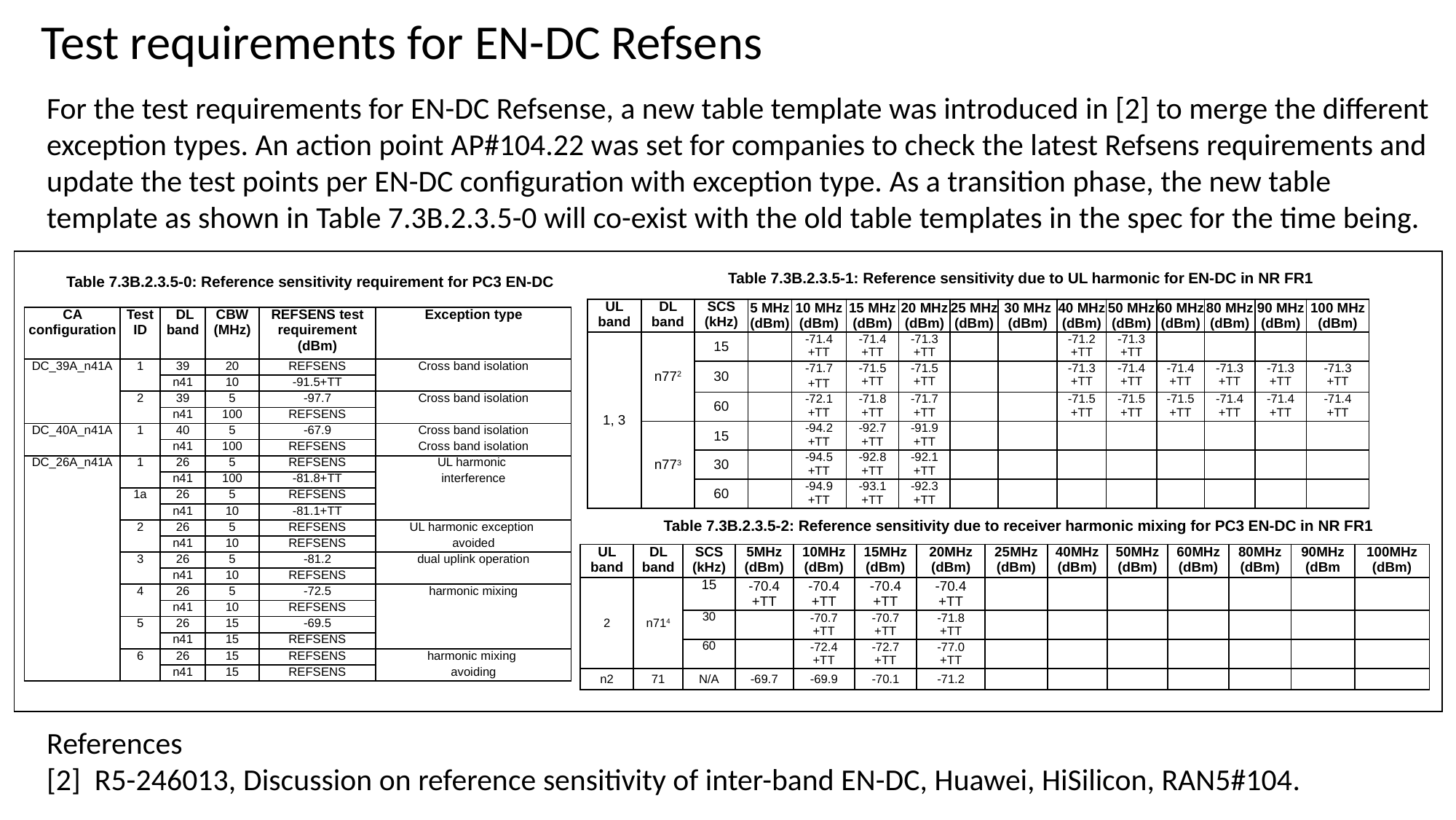

# Test requirements for EN-DC Refsens
For the test requirements for EN-DC Refsense, a new table template was introduced in [2] to merge the different exception types. An action point AP#104.22 was set for companies to check the latest Refsens requirements and update the test points per EN-DC configuration with exception type. As a transition phase, the new table template as shown in Table 7.3B.2.3.5-0 will co-exist with the old table templates in the spec for the time being.

Table 7.3B.2.3.5-1: Reference sensitivity due to UL harmonic for EN-DC in NR FR1
Table 7.3B.2.3.5-0: Reference sensitivity requirement for PC3 EN-DC
| UL band | DL band | SCS (kHz) | 5 MHz (dBm) | 10 MHz (dBm) | 15 MHz (dBm) | 20 MHz (dBm) | 25 MHz (dBm) | 30 MHz (dBm) | 40 MHz (dBm) | 50 MHz (dBm) | 60 MHz (dBm) | 80 MHz (dBm) | 90 MHz (dBm) | 100 MHz (dBm) |
| --- | --- | --- | --- | --- | --- | --- | --- | --- | --- | --- | --- | --- | --- | --- |
| 1, 3 | n772 | 15 |  | -71.4 +TT | -71.4 +TT | -71.3 +TT |  |  | -71.2 +TT | -71.3 +TT |  |  |  |  |
|  |  | 30 |  | -71.7 +TT | -71.5 +TT | -71.5 +TT |  |  | -71.3 +TT | -71.4 +TT | -71.4 +TT | -71.3 +TT | -71.3 +TT | -71.3 +TT |
|  |  | 60 |  | -72.1 +TT | -71.8 +TT | -71.7 +TT |  |  | -71.5 +TT | -71.5 +TT | -71.5 +TT | -71.4 +TT | -71.4 +TT | -71.4 +TT |
|  | n773 | 15 |  | -94.2 +TT | -92.7 +TT | -91.9 +TT |  |  |  |  |  |  |  |  |
|  |  | 30 |  | -94.5 +TT | -92.8 +TT | -92.1 +TT |  |  |  |  |  |  |  |  |
|  |  | 60 |  | -94.9 +TT | -93.1 +TT | -92.3 +TT |  |  |  |  |  |  |  |  |
| CA configuration | Test ID | DL band | CBW (MHz) | REFSENS test requirement (dBm) | Exception type |
| --- | --- | --- | --- | --- | --- |
| DC\_39A\_n41A | 1 | 39 | 20 | REFSENS | Cross band isolation |
|  |  | n41 | 10 | -91.5+TT |  |
|  | 2 | 39 | 5 | -97.7 | Cross band isolation |
|  |  | n41 | 100 | REFSENS |  |
| DC\_40A\_n41A | 1 | 40 | 5 | -67.9 | Cross band isolation |
|  |  | n41 | 100 | REFSENS | Cross band isolation |
| DC\_26A\_n41A | 1 | 26 | 5 | REFSENS | UL harmonic |
|  |  | n41 | 100 | -81.8+TT | interference |
|  | 1a | 26 | 5 | REFSENS |  |
|  |  | n41 | 10 | -81.1+TT |  |
|  | 2 | 26 | 5 | REFSENS | UL harmonic exception |
|  |  | n41 | 10 | REFSENS | avoided |
|  | 3 | 26 | 5 | -81.2 | dual uplink operation |
|  |  | n41 | 10 | REFSENS |  |
|  | 4 | 26 | 5 | -72.5 | harmonic mixing |
|  |  | n41 | 10 | REFSENS |  |
|  | 5 | 26 | 15 | -69.5 |  |
|  |  | n41 | 15 | REFSENS |  |
|  | 6 | 26 | 15 | REFSENS | harmonic mixing |
|  |  | n41 | 15 | REFSENS | avoiding |
Table 7.3B.2.3.5-2: Reference sensitivity due to receiver harmonic mixing for PC3 EN-DC in NR FR1
| UL band | DL band | SCS (kHz) | 5MHz (dBm) | 10MHz (dBm) | 15MHz (dBm) | 20MHz (dBm) | 25MHz (dBm) | 40MHz (dBm) | 50MHz (dBm) | 60MHz (dBm) | 80MHz (dBm) | 90MHz (dBm | 100MHz (dBm) |
| --- | --- | --- | --- | --- | --- | --- | --- | --- | --- | --- | --- | --- | --- |
| 2 | n714 | 15 | -70.4 +TT | -70.4 +TT | -70.4 +TT | -70.4 +TT |  |  |  |  |  |  |  |
|  |  | 30 |  | -70.7 +TT | -70.7 +TT | -71.8 +TT |  |  |  |  |  |  |  |
|  |  | 60 |  | -72.4 +TT | -72.7 +TT | -77.0 +TT |  |  |  |  |  |  |  |
| n2 | 71 | N/A | -69.7 | -69.9 | -70.1 | -71.2 |  |  |  |  |  |  |  |
References
[2]  R5-246013, Discussion on reference sensitivity of inter-band EN-DC, Huawei, HiSilicon, RAN5#104.